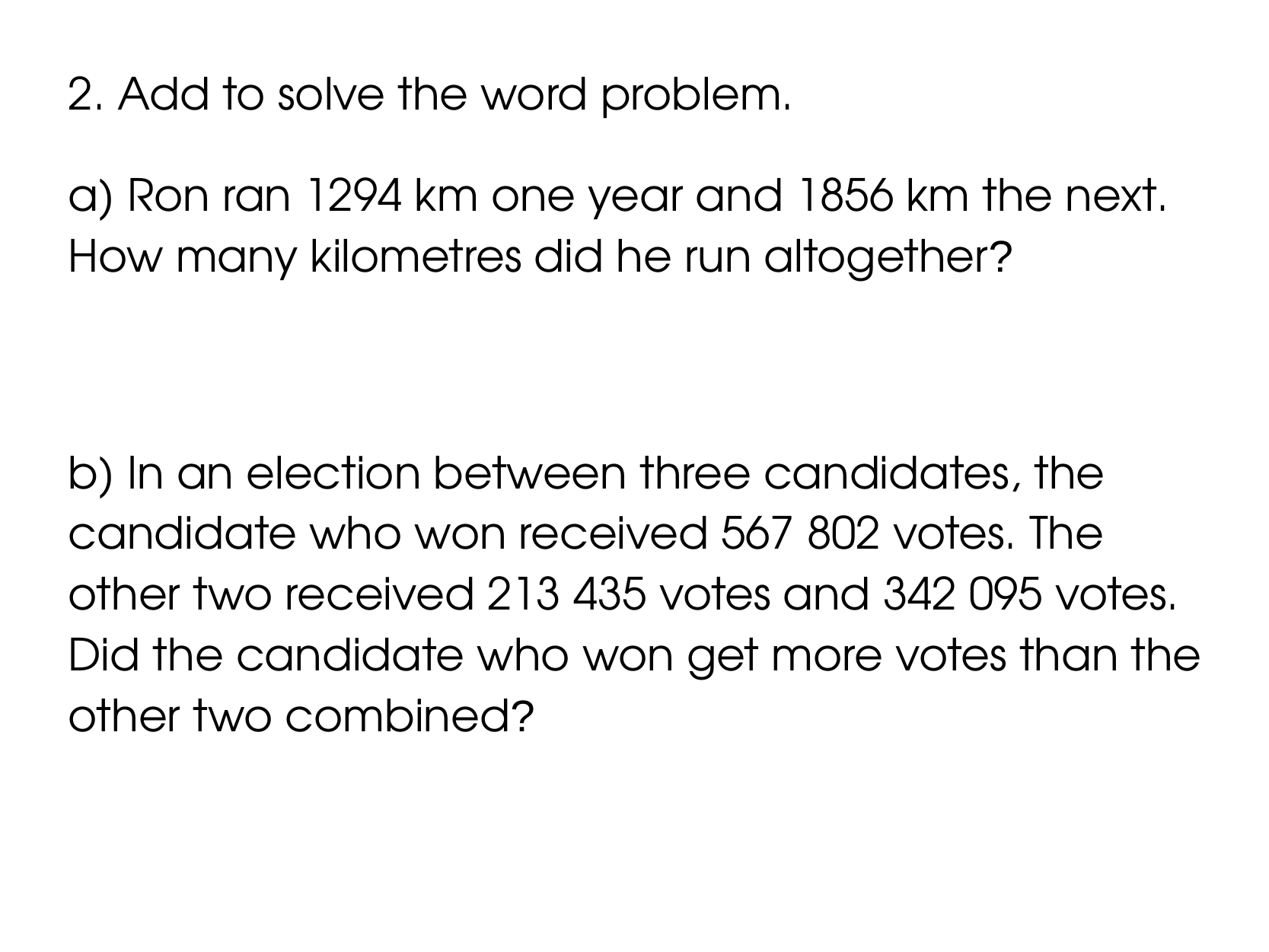

2. Add to solve the word problem.
a) Ron ran 1294 km one year and 1856 km the next. How many kilometres did he run altogether?
b) In an election between three candidates, the candidate who won received 567 802 votes. The other two received 213 435 votes and 342 095 votes. Did the candidate who won get more votes than the other two combined?